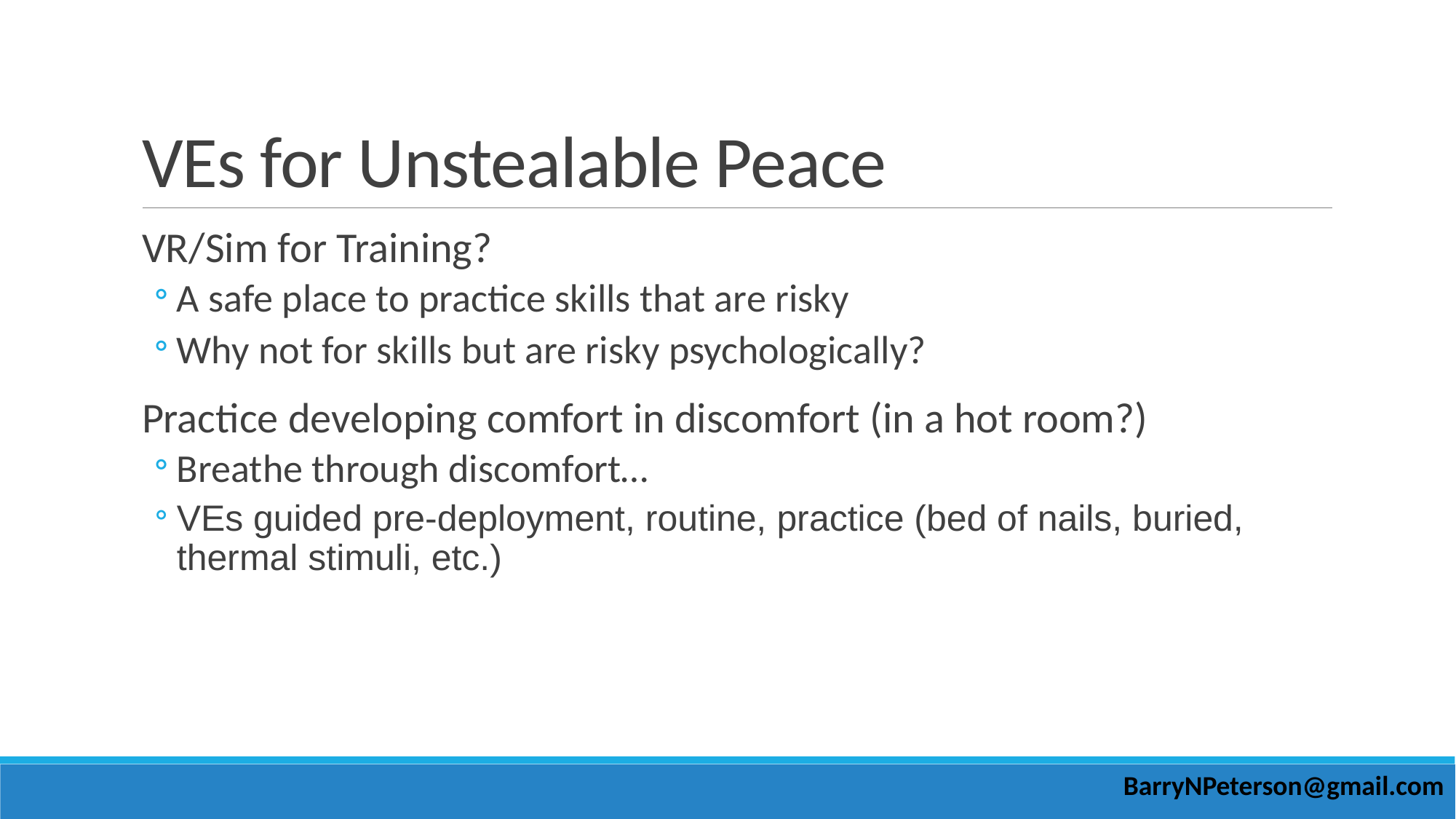

# VEs for Unstealable Peace
VR/Sim for Training?
A safe place to practice skills that are risky
Why not for skills but are risky psychologically?
Practice developing comfort in discomfort (in a hot room?)
Breathe through discomfort…
VEs guided pre-deployment, routine, practice (bed of nails, buried, thermal stimuli, etc.)
BarryNPeterson@gmail.com